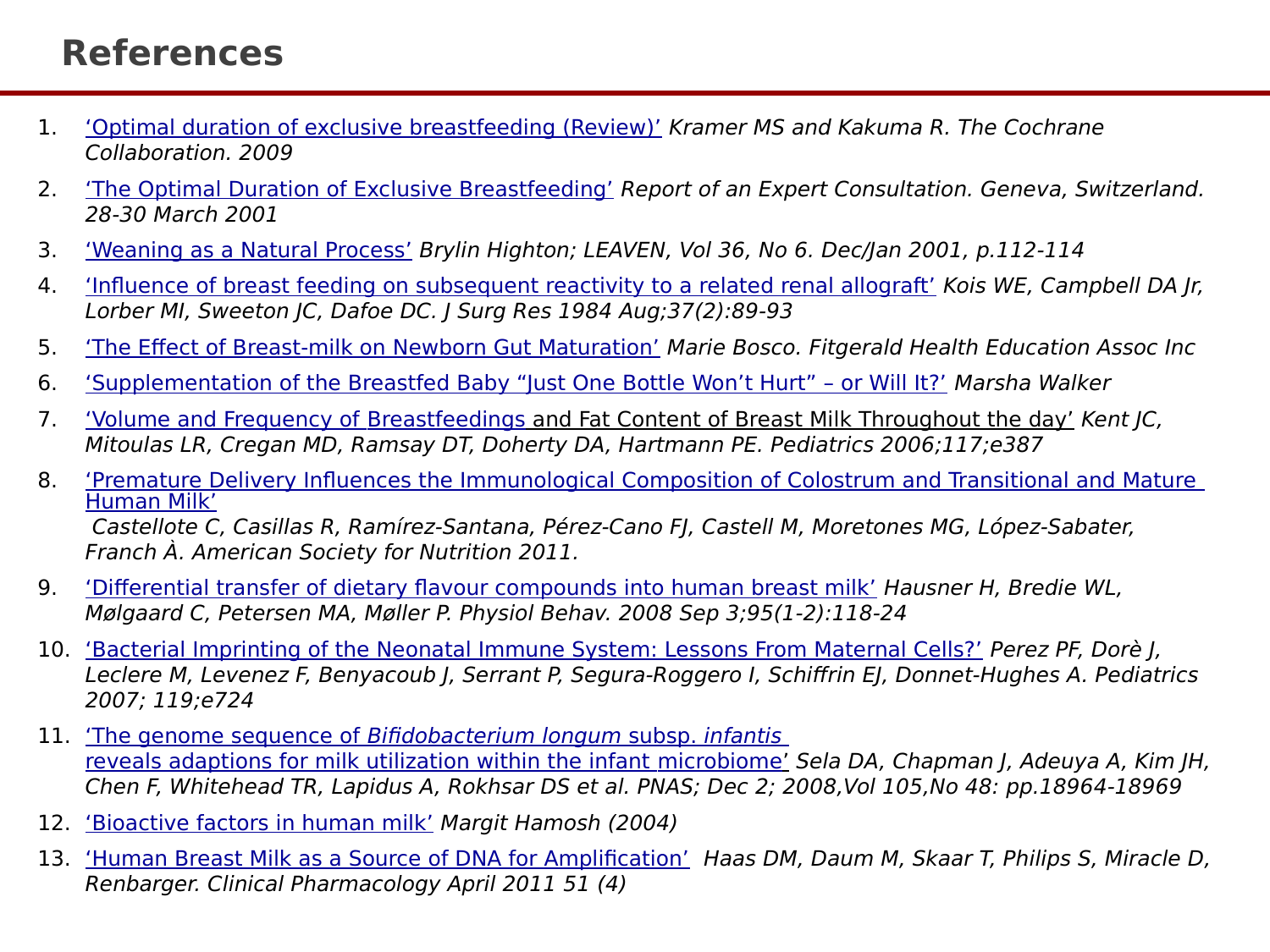

# References
‘Optimal duration of exclusive breastfeeding (Review)’ Kramer MS and Kakuma R. The Cochrane Collaboration. 2009
‘The Optimal Duration of Exclusive Breastfeeding’ Report of an Expert Consultation. Geneva, Switzerland. 28-30 March 2001
‘Weaning as a Natural Process’ Brylin Highton; LEAVEN, Vol 36, No 6. Dec/Jan 2001, p.112-114
‘Influence of breast feeding on subsequent reactivity to a related renal allograft’ Kois WE, Campbell DA Jr, Lorber MI, Sweeton JC, Dafoe DC. J Surg Res 1984 Aug;37(2):89-93
‘The Effect of Breast-milk on Newborn Gut Maturation’ Marie Bosco. Fitgerald Health Education Assoc Inc
‘Supplementation of the Breastfed Baby “Just One Bottle Won’t Hurt” – or Will It?’ Marsha Walker
‘Volume and Frequency of Breastfeedings and Fat Content of Breast Milk Throughout the day’ Kent JC, Mitoulas LR, Cregan MD, Ramsay DT, Doherty DA, Hartmann PE. Pediatrics 2006;117;e387
‘Premature Delivery Influences the Immunological Composition of Colostrum and Transitional and Mature Human Milk’ Castellote C, Casillas R, Ramírez-Santana, Pérez-Cano FJ, Castell M, Moretones MG, López-Sabater, Franch À. American Society for Nutrition 2011.
‘Differential transfer of dietary flavour compounds into human breast milk’ Hausner H, Bredie WL, Mølgaard C, Petersen MA, Møller P. Physiol Behav. 2008 Sep 3;95(1-2):118-24
‘Bacterial Imprinting of the Neonatal Immune System: Lessons From Maternal Cells?’ Perez PF, Dorè J, Leclere M, Levenez F, Benyacoub J, Serrant P, Segura-Roggero I, Schiffrin EJ, Donnet-Hughes A. Pediatrics 2007; 119;e724
‘The genome sequence of Bifidobacterium longum subsp. infantis reveals adaptions for milk utilization within the infant microbiome’ Sela DA, Chapman J, Adeuya A, Kim JH, Chen F, Whitehead TR, Lapidus A, Rokhsar DS et al. PNAS; Dec 2; 2008,Vol 105,No 48: pp.18964-18969
‘Bioactive factors in human milk’ Margit Hamosh (2004)
‘Human Breast Milk as a Source of DNA for Amplification’  Haas DM, Daum M, Skaar T, Philips S, Miracle D, Renbarger. Clinical Pharmacology April 2011 51 (4)